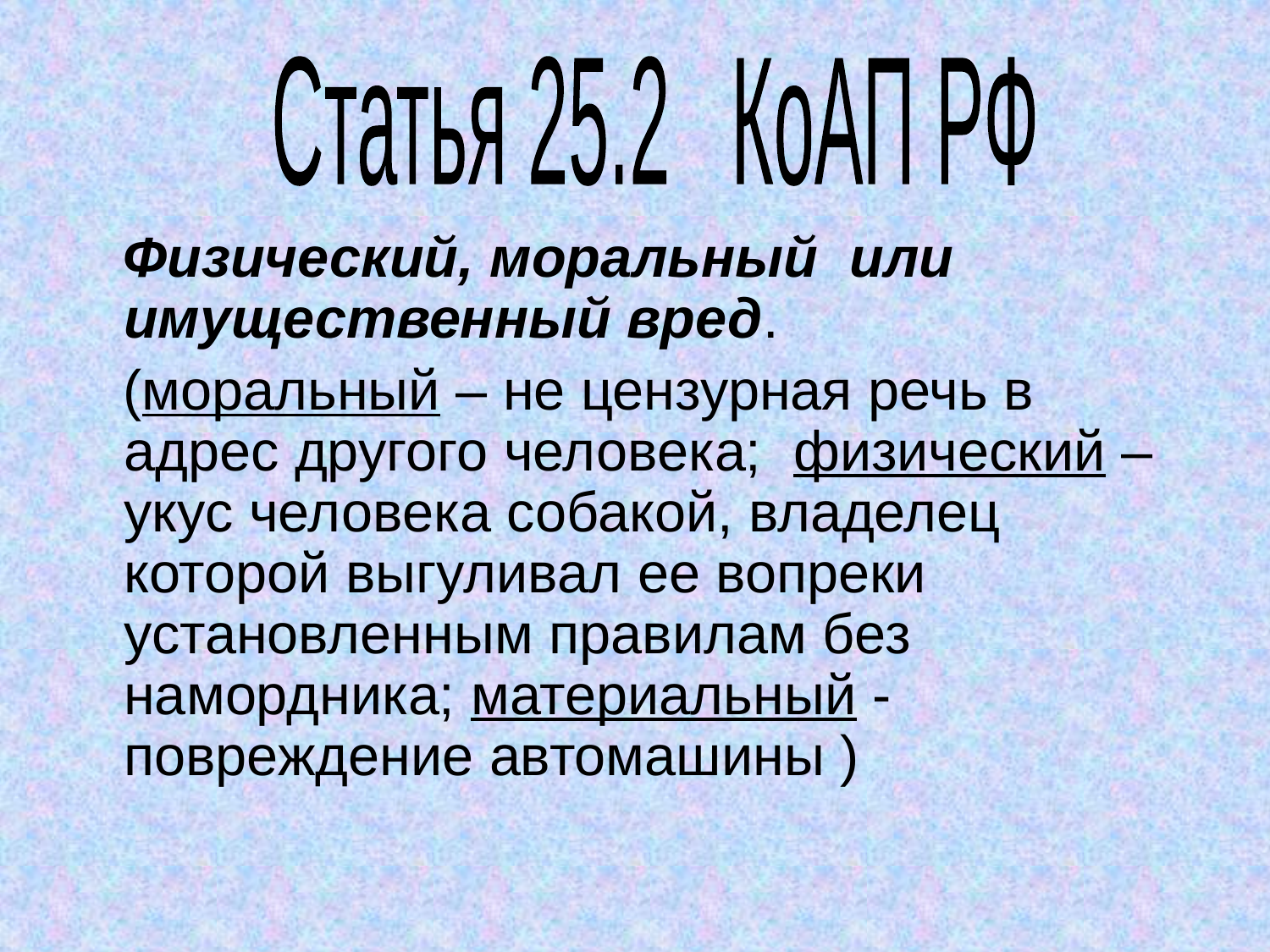

Статья 25.2   КоАП РФ
   Физический, моральный  или имущественный вред.
   (моральный – не цензурная речь в адрес другого человека;  физический – укус человека собакой, владелец которой выгуливал ее вопреки установленным правилам без намордника; материальный - повреждение автомашины )